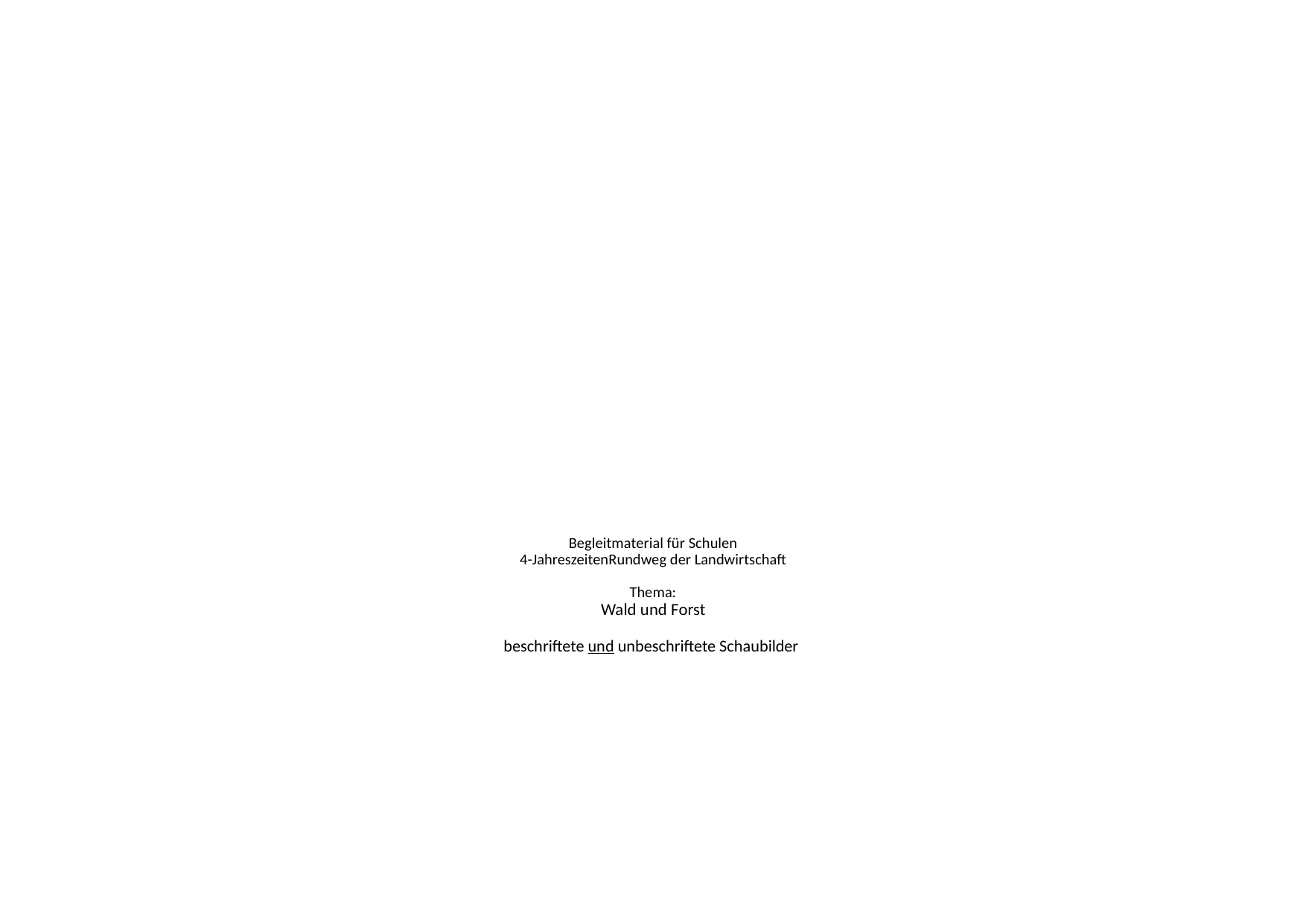

# Begleitmaterial für Schulen 4-JahreszeitenRundweg der Landwirtschaft Thema: Wald und Forst beschriftete und unbeschriftete Schaubilder